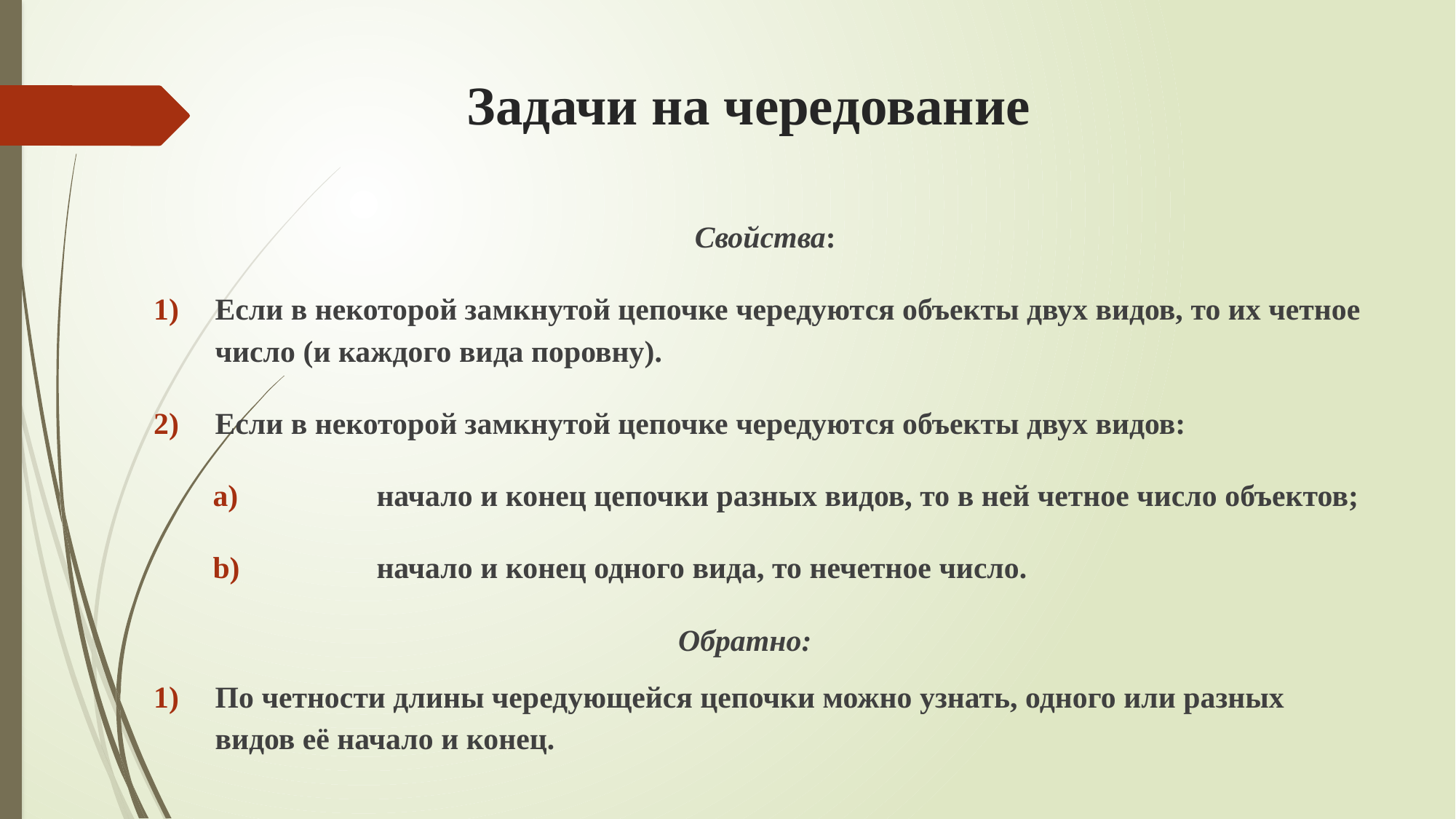

# Задачи на чередование
Свойства:
Если в некоторой замкнутой цепочке чередуются объекты двух видов, то их четное число (и каждого вида поровну).
Если в некоторой замкнутой цепочке чередуются объекты двух видов:
	начало и конец цепочки разных видов, то в ней четное число объектов;
	начало и конец одного вида, то нечетное число.
Обратно:
По четности длины чередующейся цепочки можно узнать, одного или разных видов её начало и конец.